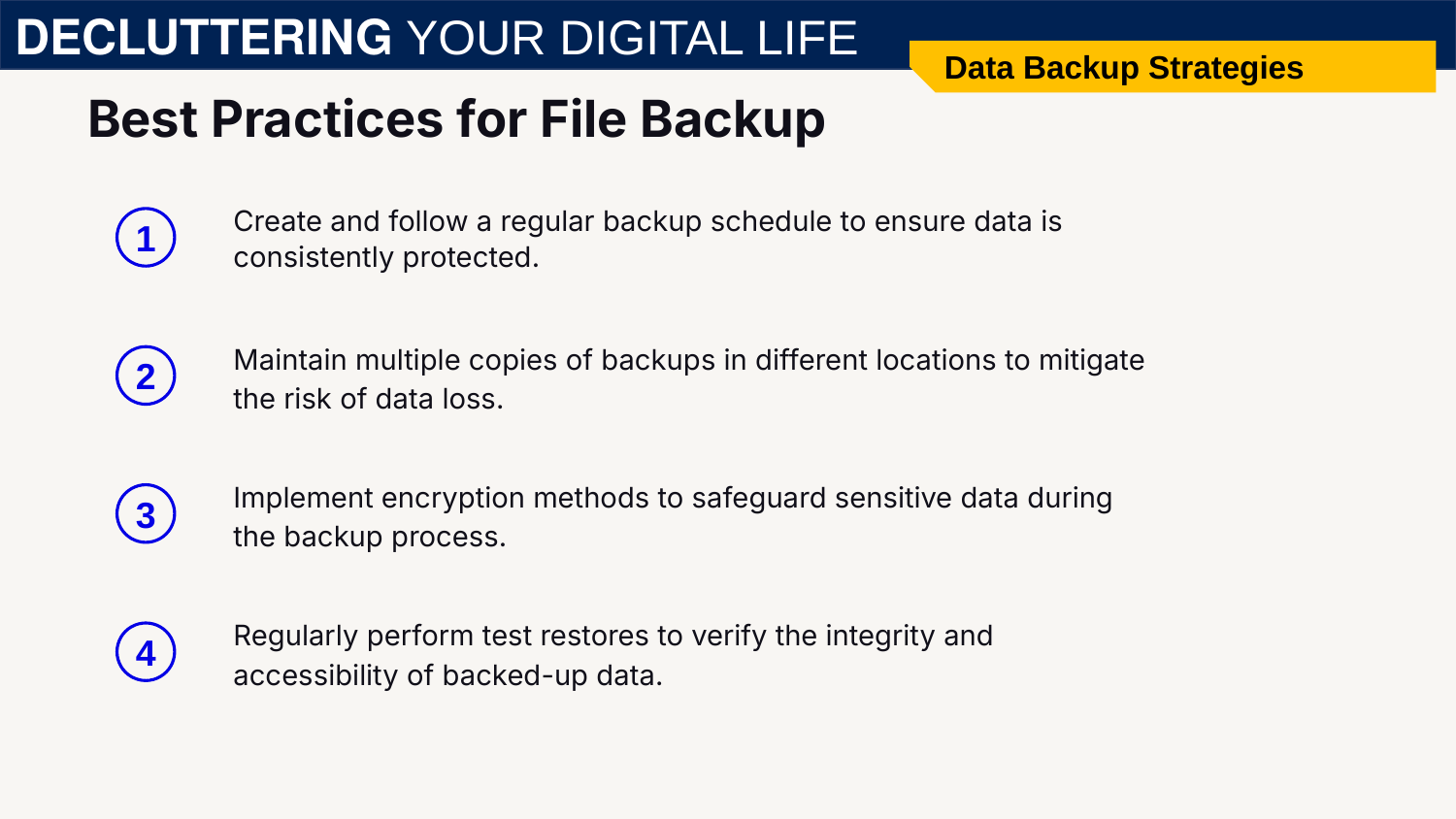

DECLUTTERING YOUR DIGITAL LIFE
Data Backup Strategies

# Best Practices for File Backup
Create and follow a regular backup schedule to ensure data is consistently protected.
1
Maintain multiple copies of backups in different locations to mitigate the risk of data loss.
2
Implement encryption methods to safeguard sensitive data during the backup process.
3
Regularly perform test restores to verify the integrity and accessibility of backed-up data.
4